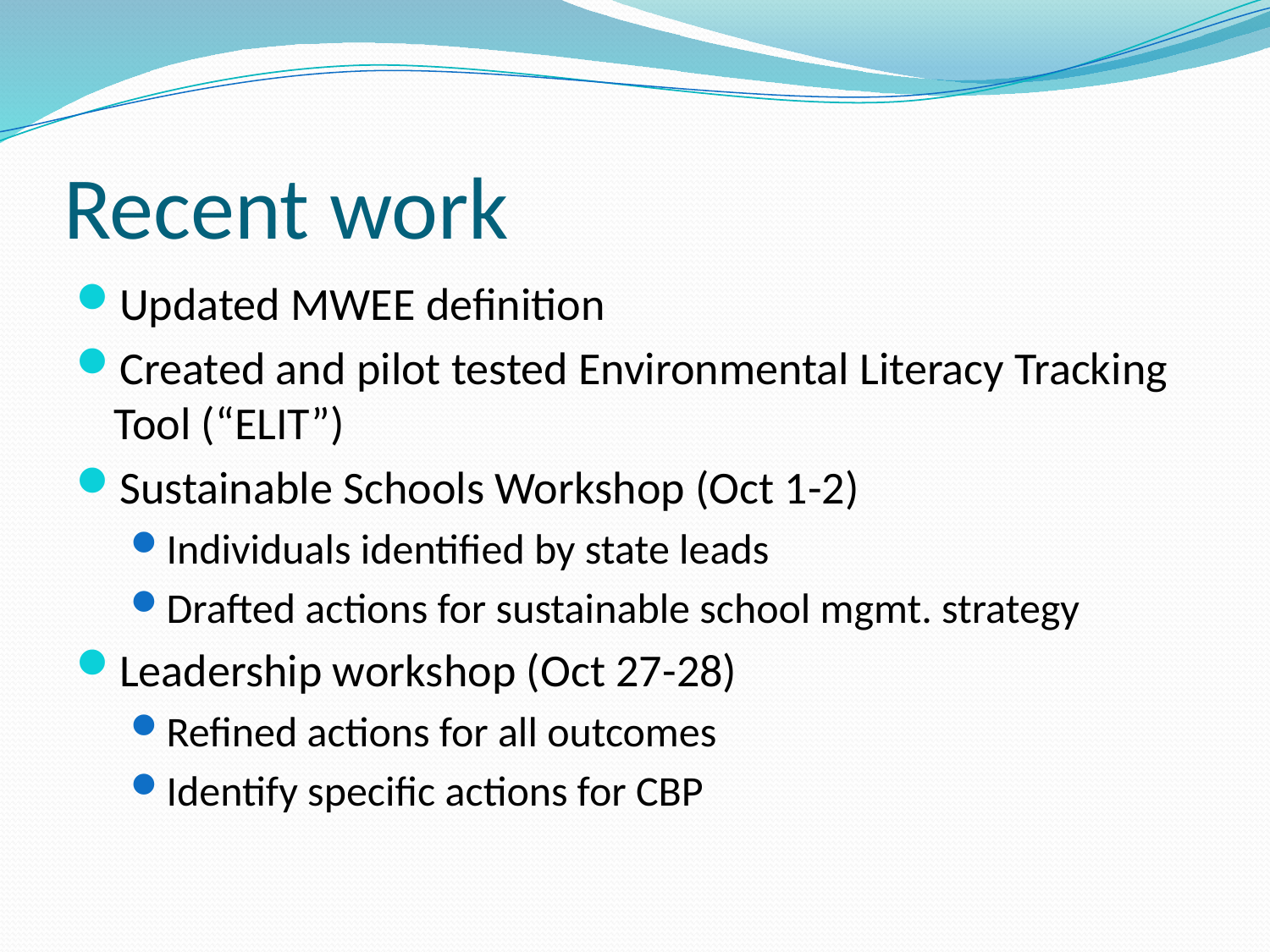

# Recent work
Updated MWEE definition
Created and pilot tested Environmental Literacy Tracking Tool (“ELIT”)
Sustainable Schools Workshop (Oct 1-2)
Individuals identified by state leads
Drafted actions for sustainable school mgmt. strategy
Leadership workshop (Oct 27-28)
Refined actions for all outcomes
Identify specific actions for CBP